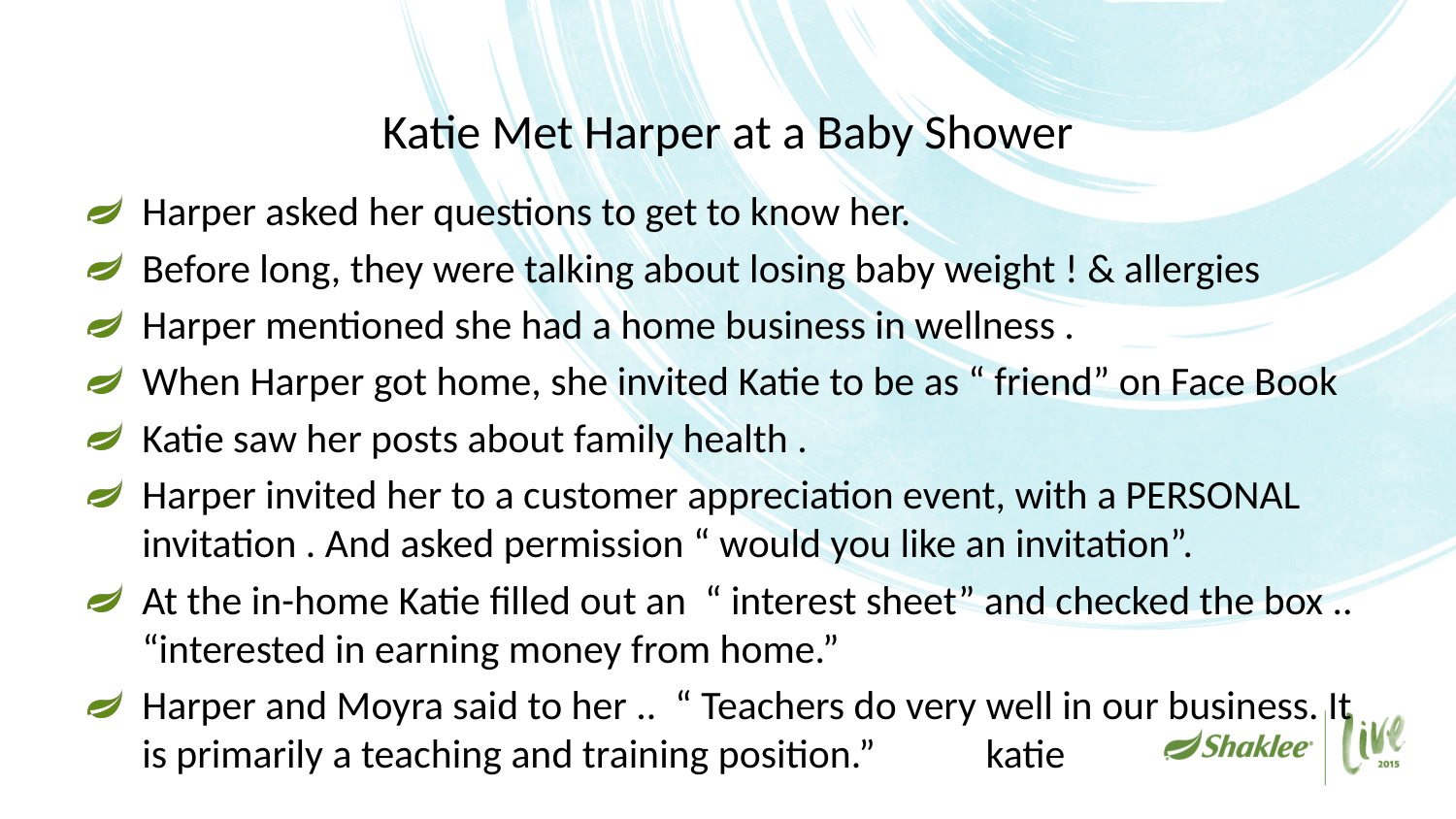

# Katie Met Harper at a Baby Shower
Harper asked her questions to get to know her.
Before long, they were talking about losing baby weight ! & allergies
Harper mentioned she had a home business in wellness .
When Harper got home, she invited Katie to be as “ friend” on Face Book
Katie saw her posts about family health .
Harper invited her to a customer appreciation event, with a PERSONAL invitation . And asked permission “ would you like an invitation”.
At the in-home Katie filled out an  “ interest sheet” and checked the box ..  “interested in earning money from home.”
Harper and Moyra said to her ..  “ Teachers do very well in our business. It is primarily a teaching and training position.”            katie